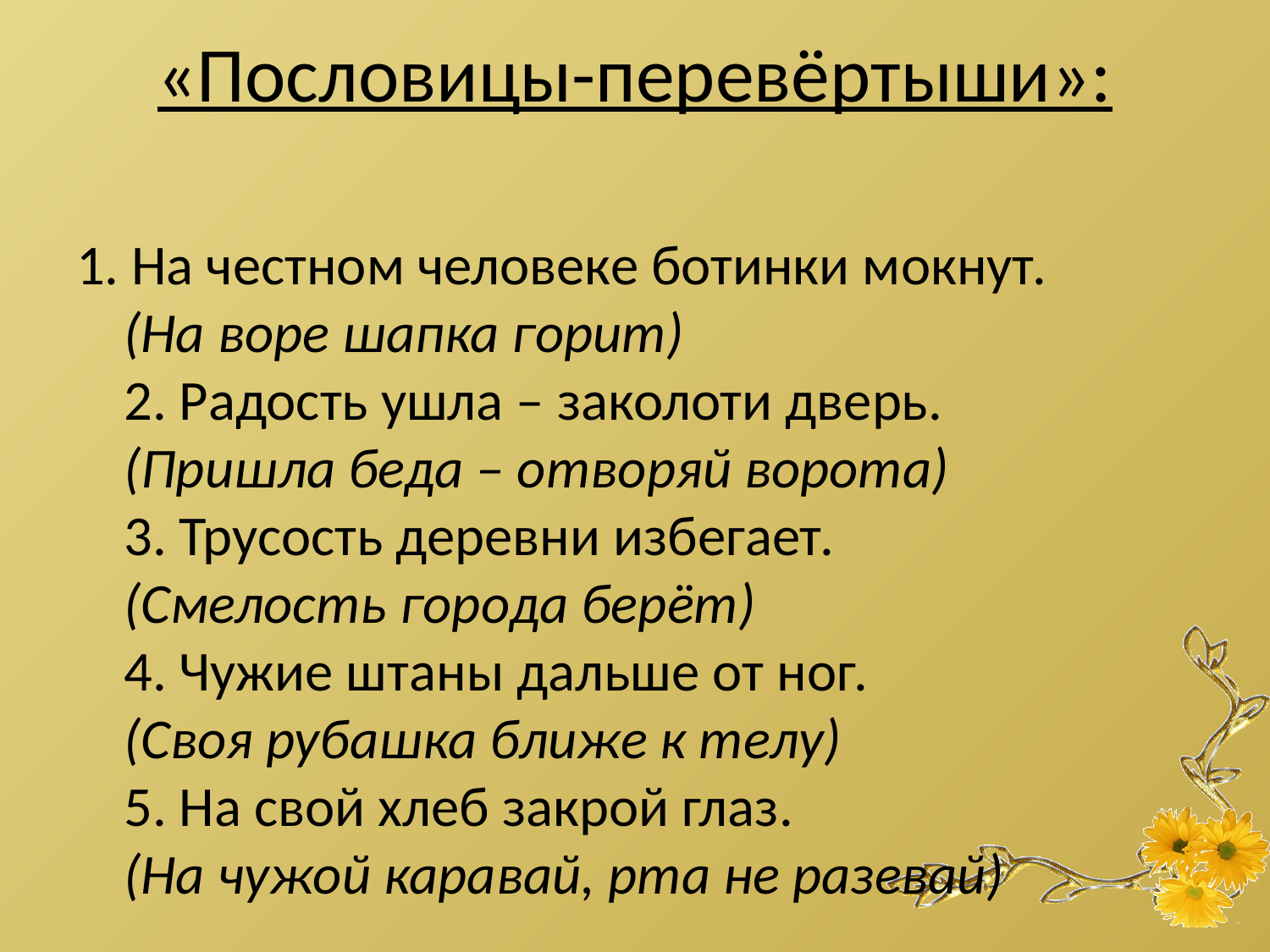

# «Пословицы-перевёртыши»:
1. На честном человеке ботинки мокнут.
(На воре шапка горит)
2. Радость ушла – заколоти дверь.
(Пришла беда – отворяй ворота)
3. Трусость деревни избегает.
(Смелость города берёт)
4. Чужие штаны дальше от ног.
(Своя рубашка ближе к телу)
5. На свой хлеб закрой глаз.
(На чужой каравай, рта не разевай)